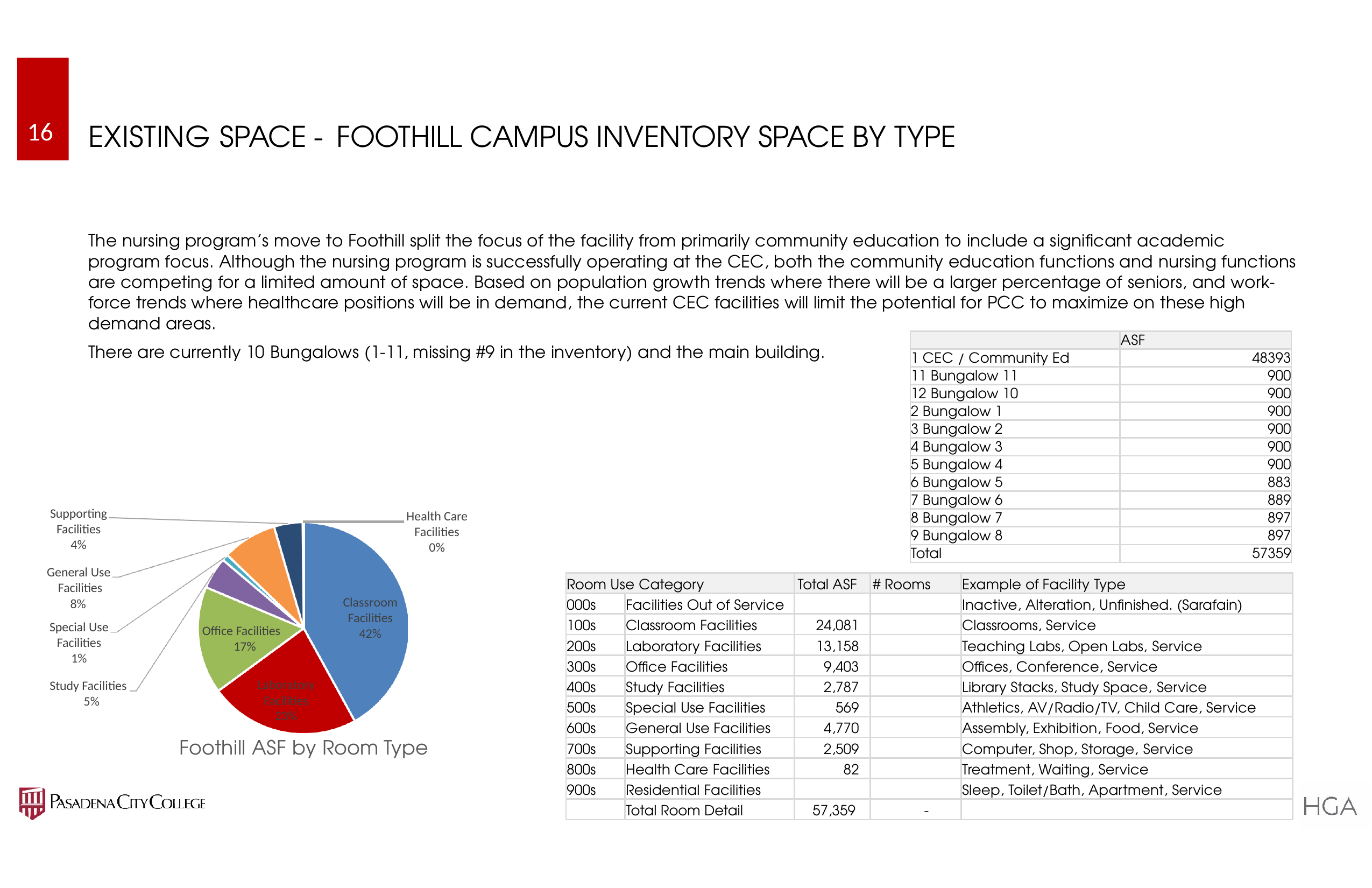

16
# EXISTING SPACE - FOOTHILL CAMPUS INVENTORY SPACE BY TYPE
The nursing program’s move to Foothill split the focus of the facility from primarily community education to include a significant academic  program focus. Although the nursing program is successfully operating at the CEC, both the community education functions and nursing functions  are competing for a limited amount of space. Based on population growth trends where there will be a larger percentage of seniors, and work-  force trends where healthcare positions will be in demand, the current CEC facilities will limit the potential for PCC to maximize on these high
demand areas.
There are currently 10 Bungalows (1-11, missing #9 in the inventory) and the main building.
|  | ASF |
| --- | --- |
| 1 CEC / Community Ed | 48393 |
| 11 Bungalow 11 | 900 |
| 12 Bungalow 10 | 900 |
| 2 Bungalow 1 | 900 |
| 3 Bungalow 2 | 900 |
| 4 Bungalow 3 | 900 |
| 5 Bungalow 4 | 900 |
| 6 Bungalow 5 | 883 |
| 7 Bungalow 6 | 889 |
| 8 Bungalow 7 | 897 |
| 9 Bungalow 8 | 897 |
| Total | 57359 |
Supporting  Facilities  4%
Health Care  Facilities  0%

General Use  Facilities
8%
| Room Use Category |  | Total ASF | # Rooms | Example of Facility Type |
| --- | --- | --- | --- | --- |
| 000s | Facilities Out of Service |  |  | Inactive, Alteration, Unfinished. (Sarafain) |
| 100s | Classroom Facilities | 24,081 |  | Classrooms, Service |
| 200s | Laboratory Facilities | 13,158 |  | Teaching Labs, Open Labs, Service |
| 300s | Office Facilities | 9,403 |  | Offices, Conference, Service |
| 400s | Study Facilities | 2,787 |  | Library Stacks, Study Space, Service |
| 500s | Special Use Facilities | 569 |  | Athletics, AV/Radio/TV, Child Care, Service |
| 600s | General Use Facilities | 4,770 |  | Assembly, Exhibition, Food, Service |
| 700s | Supporting Facilities | 2,509 |  | Computer, Shop, Storage, Service |
| 800s | Health Care Facilities | 82 |  | Treatment, Waiting, Service |
| 900s | Residential Facilities |  |  | Sleep, Toilet/Bath, Apartment, Service |
|  | Total Room Detail | 57,359 | - |  |
Classroom  Facilities  42%
Special Use  Facilities  1%
Office Facilities  17%
Laboratory  Facilities  23%
Study Facilities  5%
Foothill ASF by Room Type